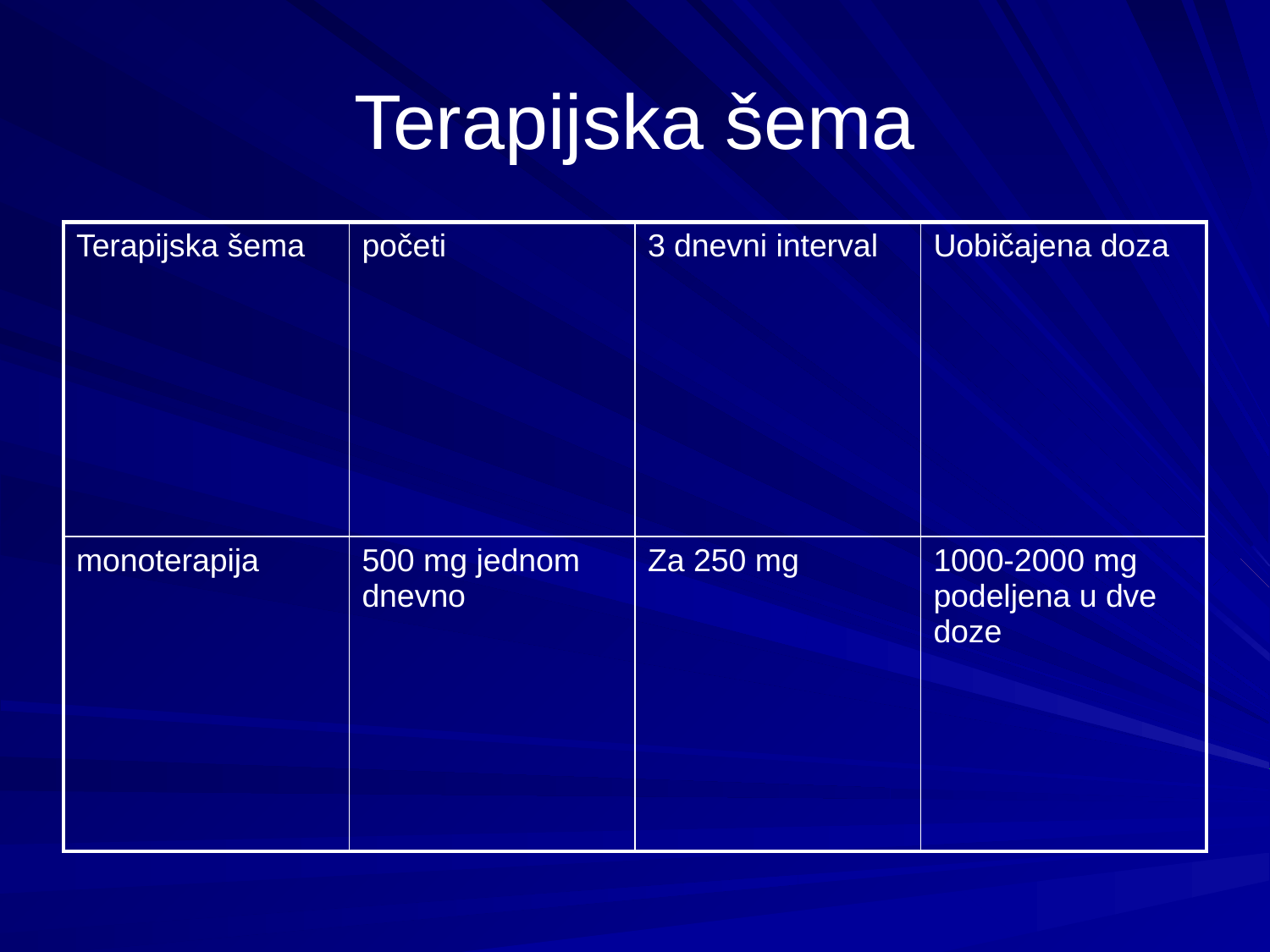

# Terapijska šema
| Terapijska šema | početi | 3 dnevni interval | Uobičajena doza |
| --- | --- | --- | --- |
| monoterapija | 500 mg jednom dnevno | Za 250 mg | 1000-2000 mg podeljena u dve doze |